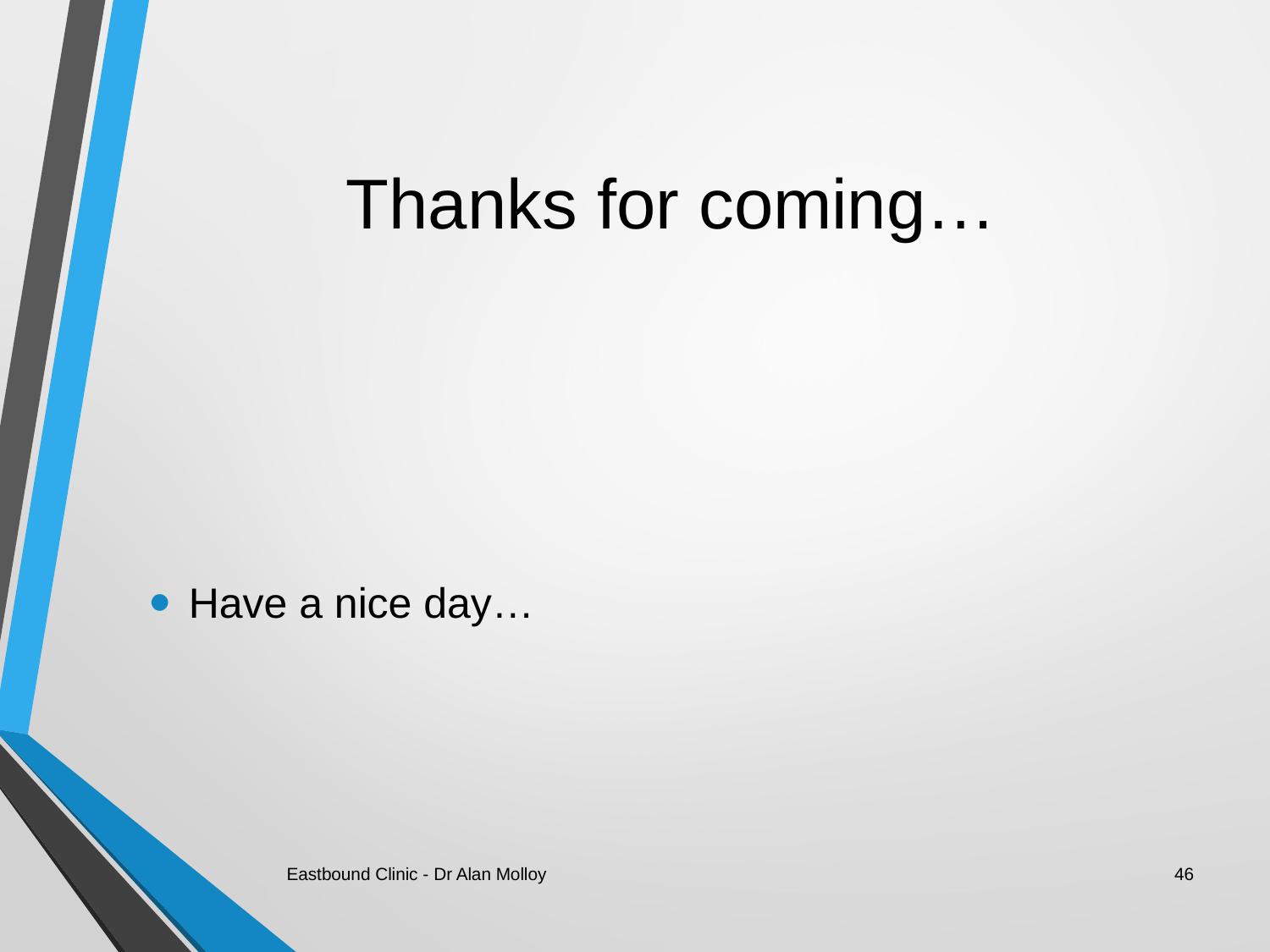

# Thanks for coming…
Have a nice day…
Eastbound Clinic - Dr Alan Molloy
46